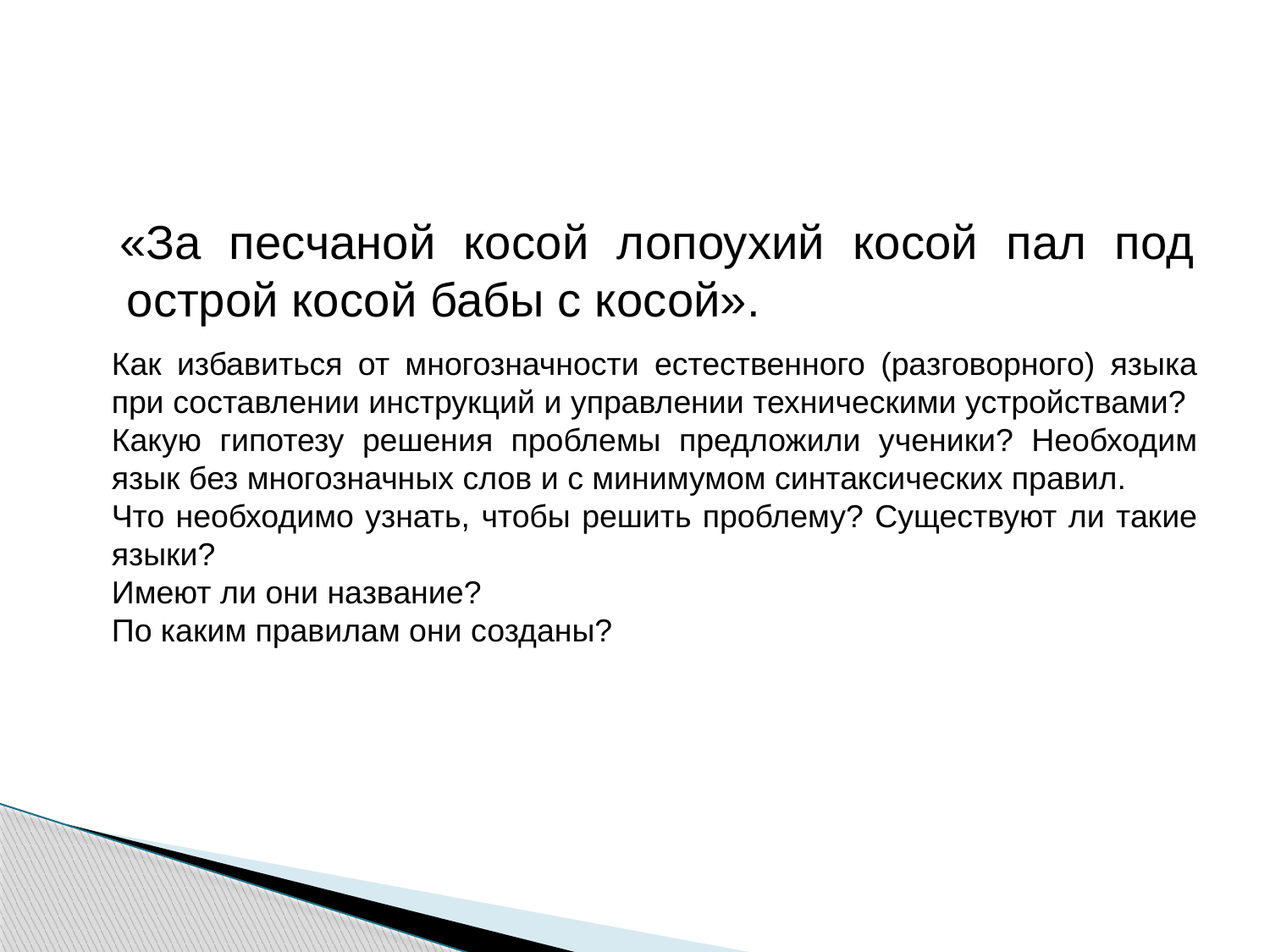

#
 «За песчаной косой лопоухий косой пал под острой косой бабы с косой».

Как избавиться от многозначности естественного (разговорного) языка при составлении инструкций и управлении техническими устройствами?
Какую гипотезу решения проблемы предложили ученики? Необходим язык без многозначных слов и с минимумом синтаксических правил.
Что необходимо узнать, чтобы решить проблему? Существуют ли такие языки?
Имеют ли они название?
По каким правилам они созданы?